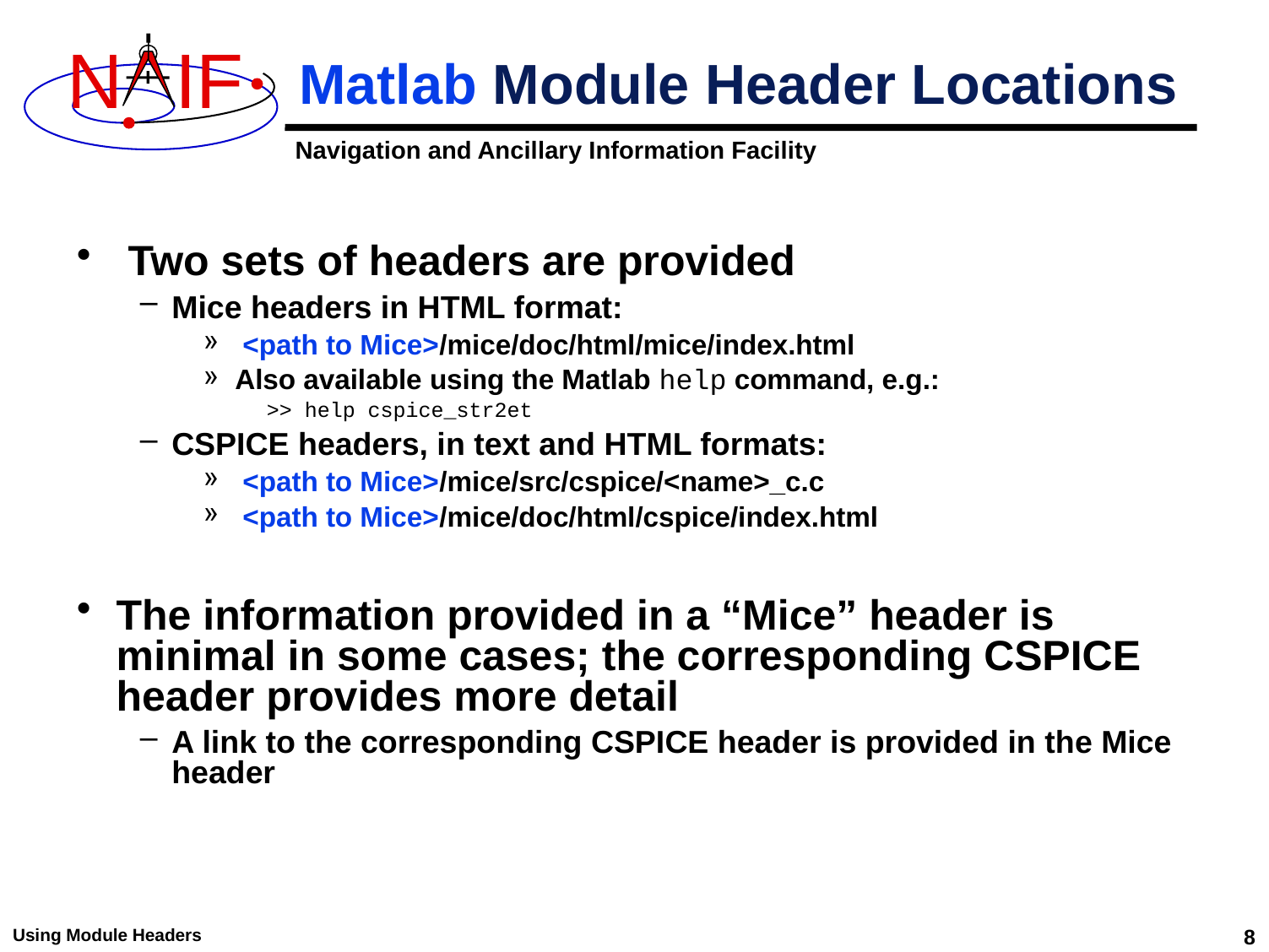

# Matlab Module Header Locations
 Two sets of headers are provided
Mice headers in HTML format:
 <path to Mice>/mice/doc/html/mice/index.html
Also available using the Matlab help command, e.g.:
>> help cspice_str2et
CSPICE headers, in text and HTML formats:
 <path to Mice>/mice/src/cspice/<name>_c.c
 <path to Mice>/mice/doc/html/cspice/index.html

The information provided in a “Mice” header is minimal in some cases; the corresponding CSPICE header provides more detail
A link to the corresponding CSPICE header is provided in the Mice header
Using Module Headers
8